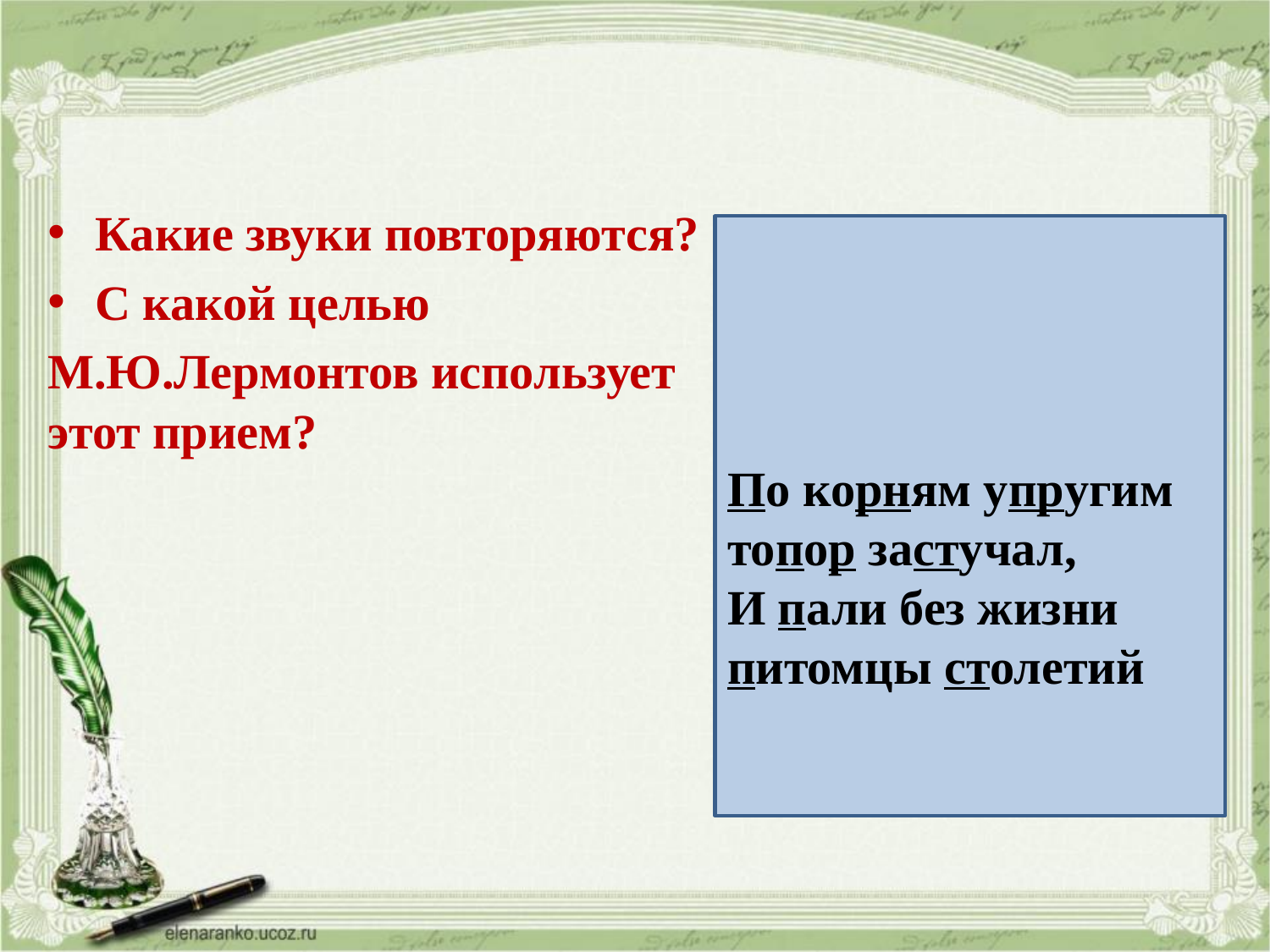

Какие звуки повторяются?
С какой целью
М.Ю.Лермонтов использует этот прием?

По корням упругим топор застучал,
И пали без жизни питомцы столетий